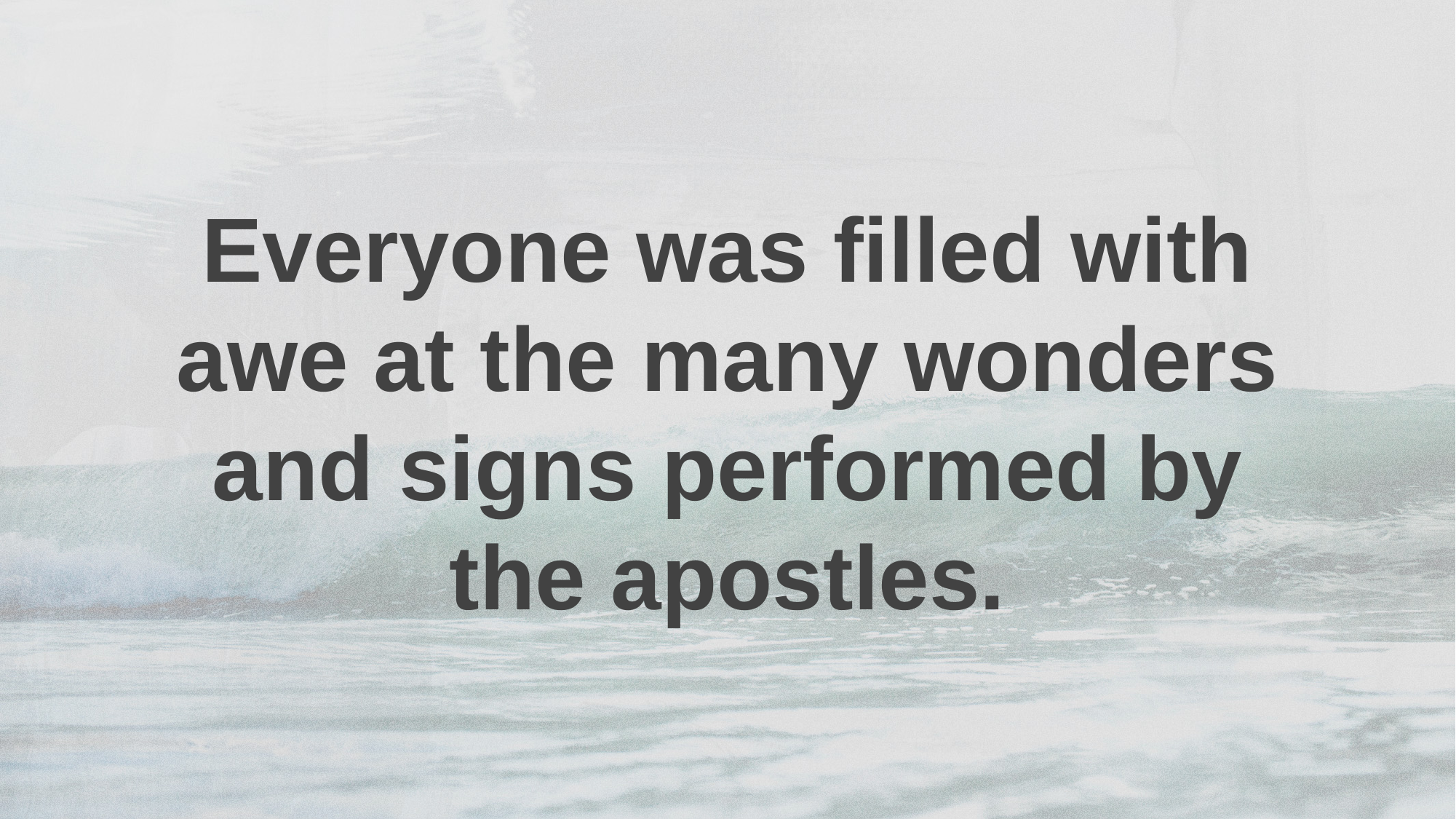

# Everyone was filled with awe at the many wonders and signs performed by the apostles.